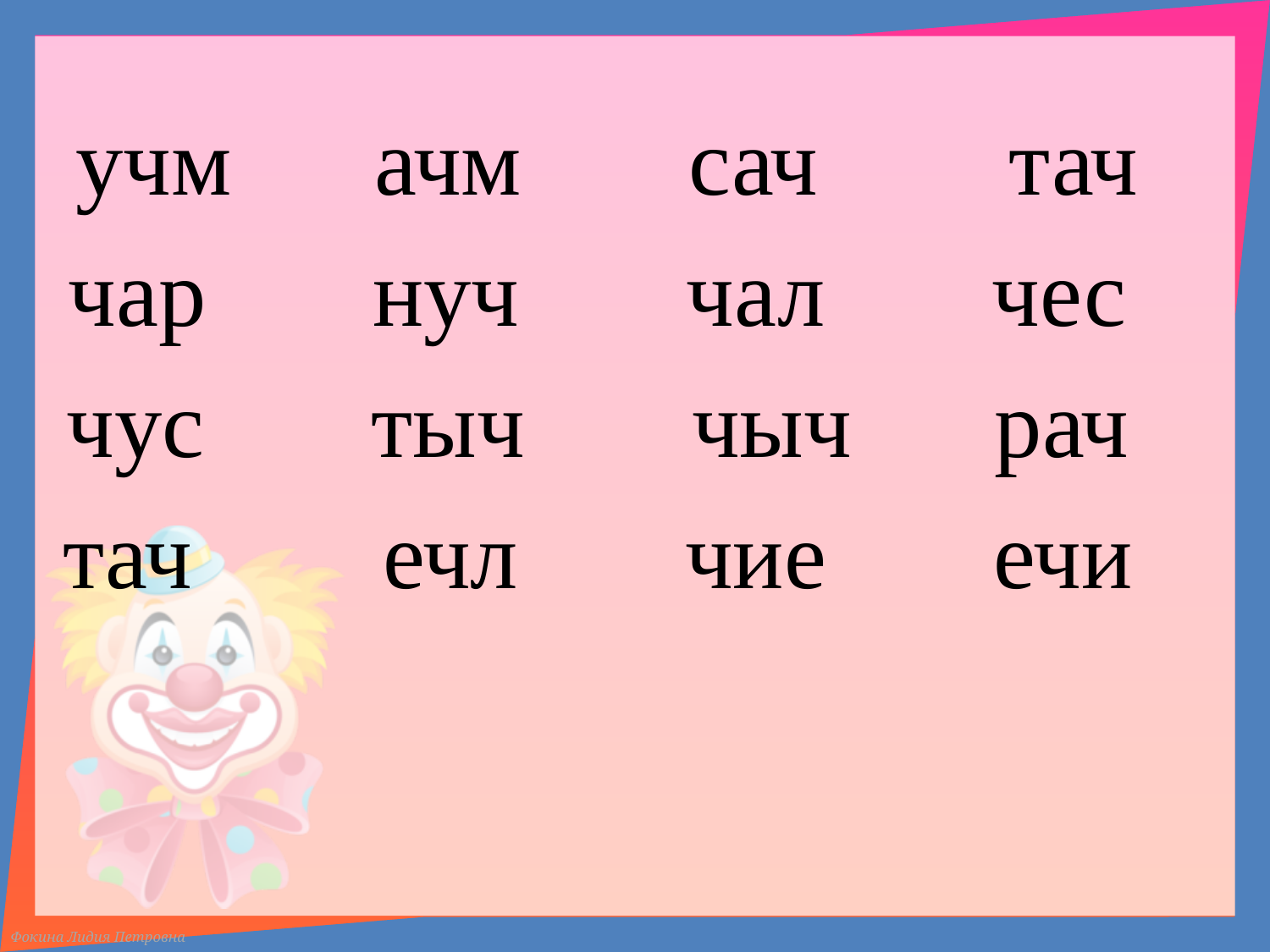

# учм      ачм       сач        тач чар       нуч       чал       чес чус       тыч       чыч      рач тач        ечл       чие       ечи